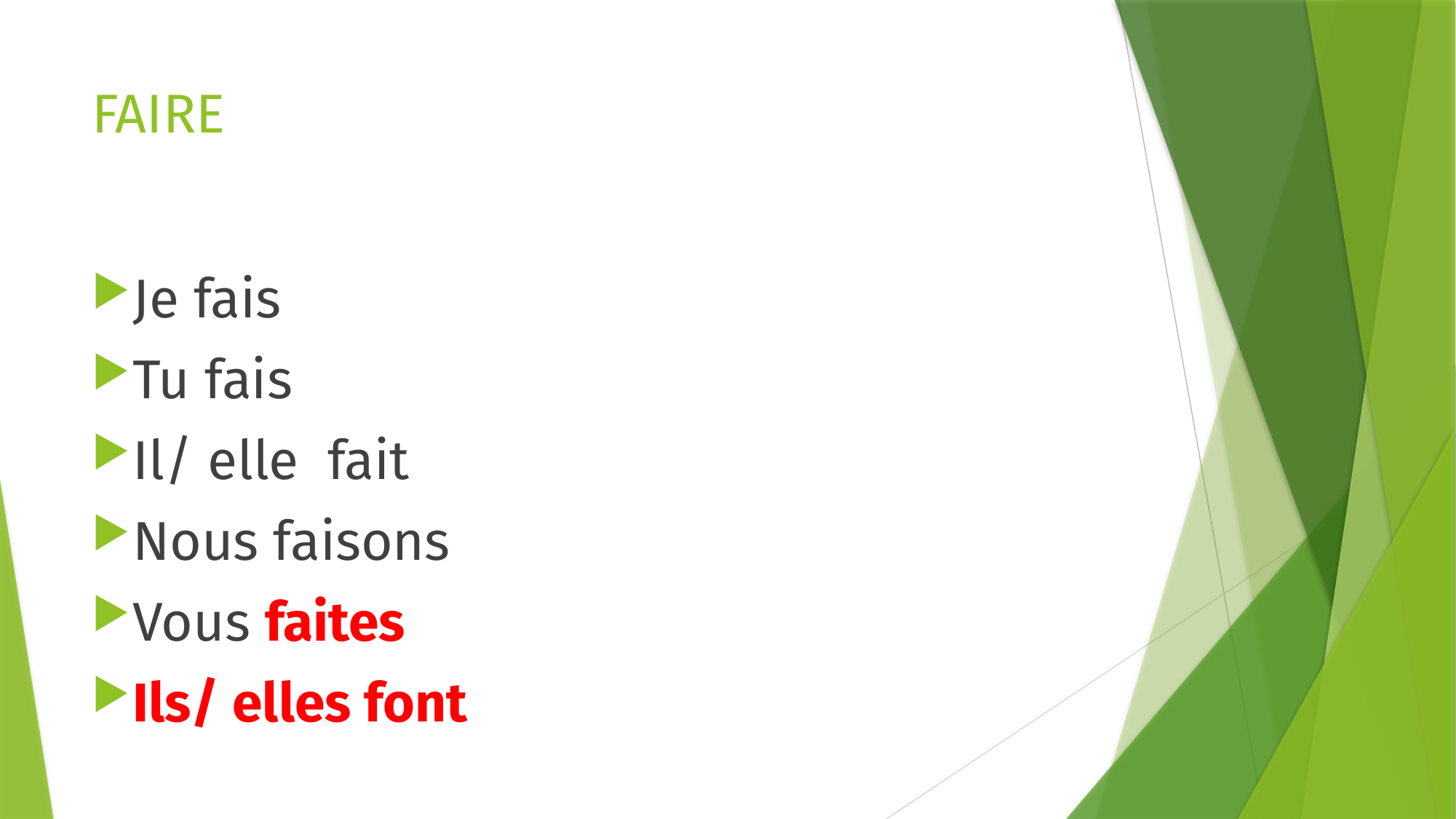

# FAIRE
Je fais
Tu fais
Il/ elle  fait
Nous faisons
Vous faites
Ils/ elles font